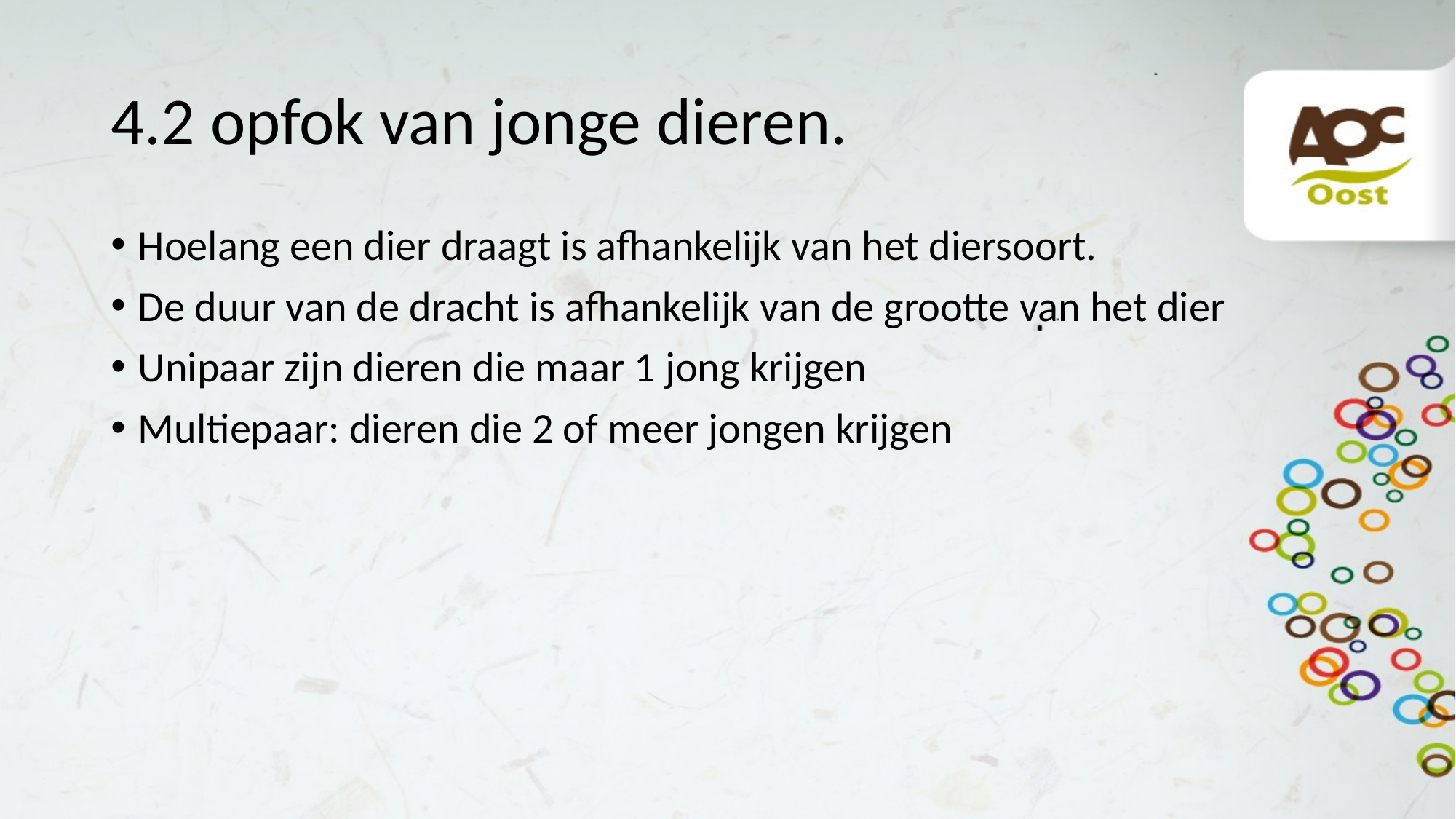

# 4.2 opfok van jonge dieren.
Hoelang een dier draagt is afhankelijk van het diersoort.
De duur van de dracht is afhankelijk van de grootte van het dier
Unipaar zijn dieren die maar 1 jong krijgen
Multiepaar: dieren die 2 of meer jongen krijgen